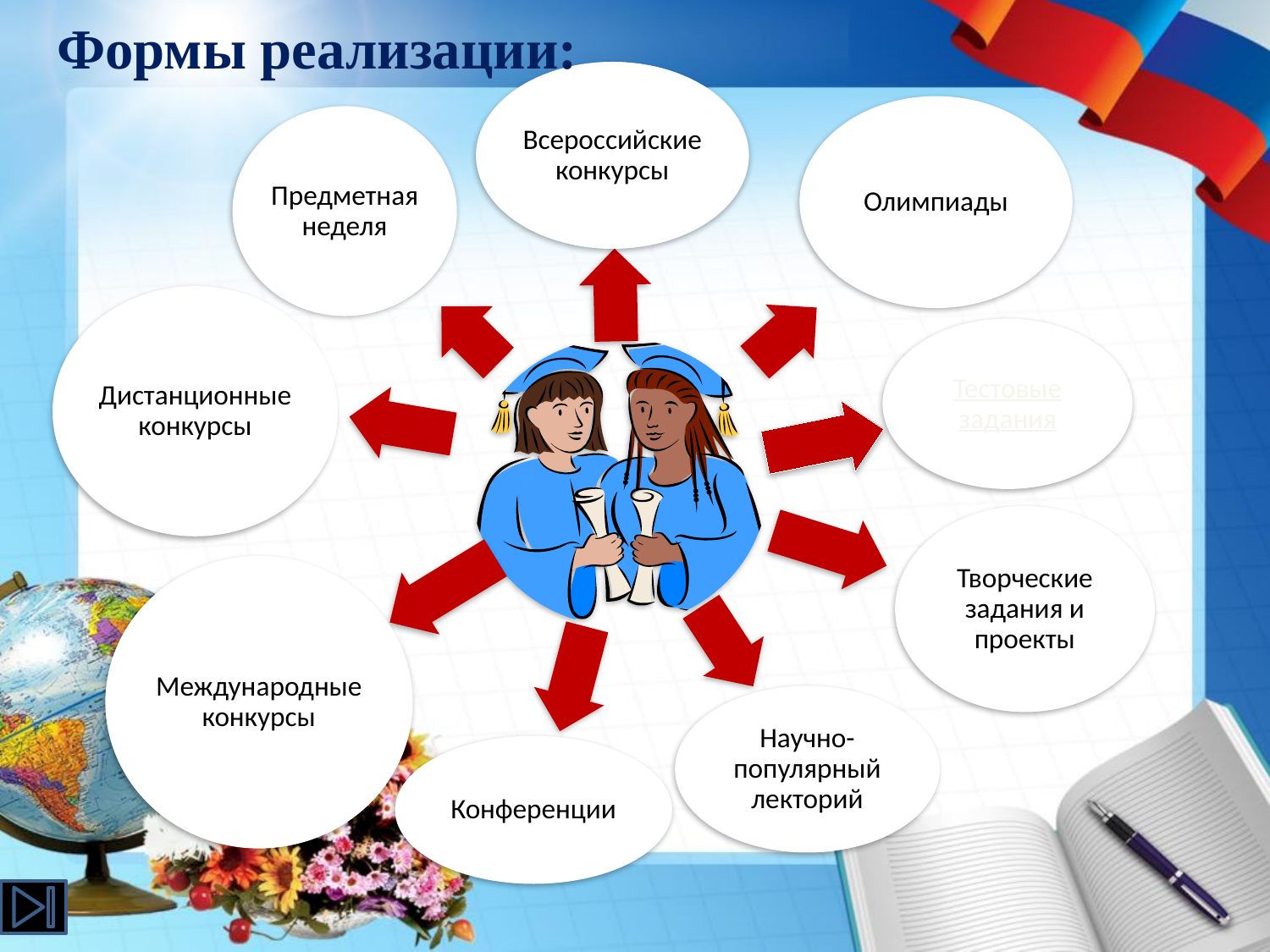

# Формы реализации:

Всероссийские конкурсы

Олимпиады

Тестовые задания

Конференции

Творческие задания и проекты

Международные конкурсы

Дистанционные конкурсы

Научно-популярный лекторий

Предметная неделя